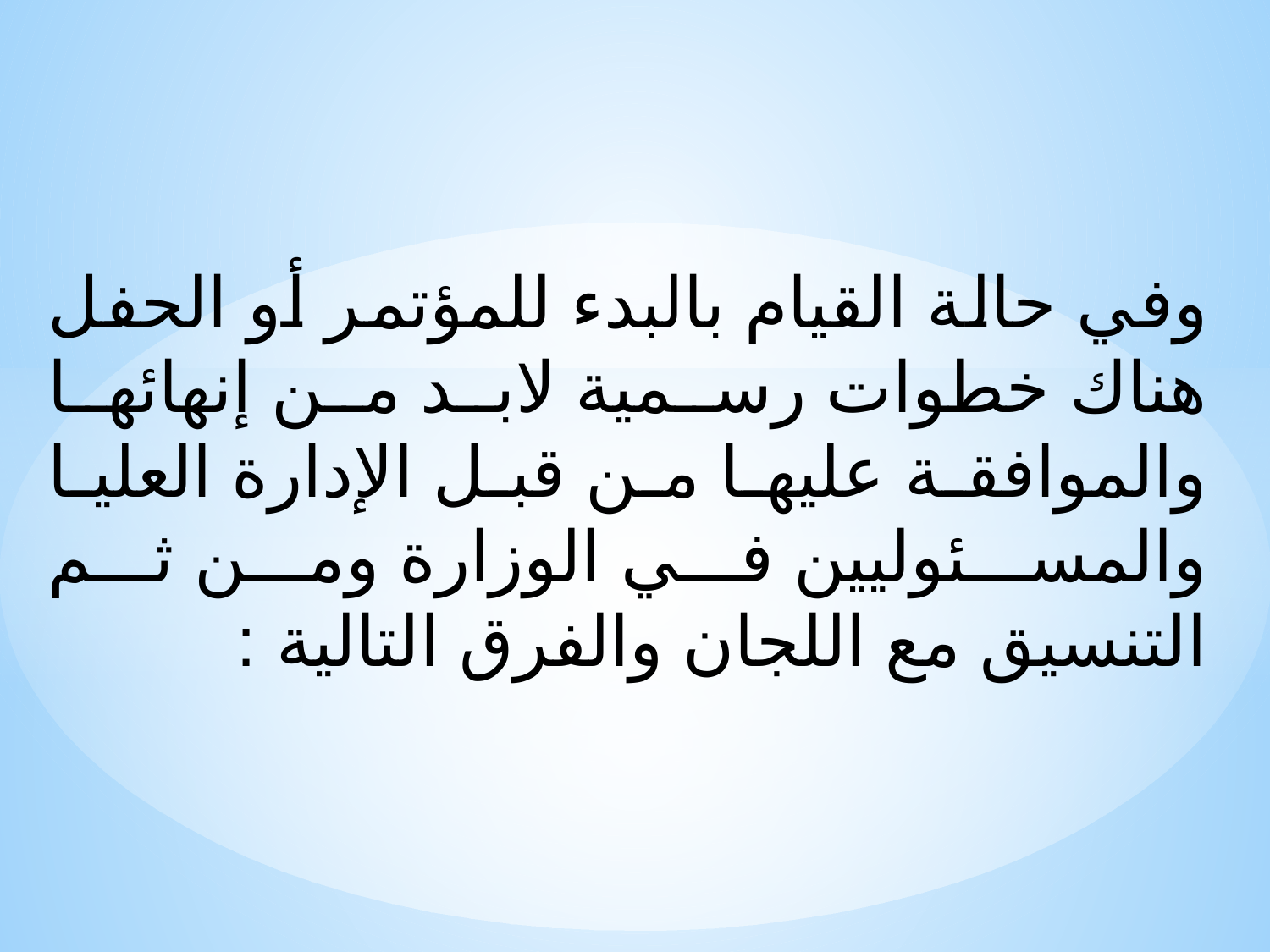

وفي حالة القيام بالبدء للمؤتمر أو الحفل هناك خطوات رسمية لابد من إنهائها والموافقة عليها من قبل الإدارة العليا والمسئوليين في الوزارة ومن ثم التنسيق مع اللجان والفرق التالية :